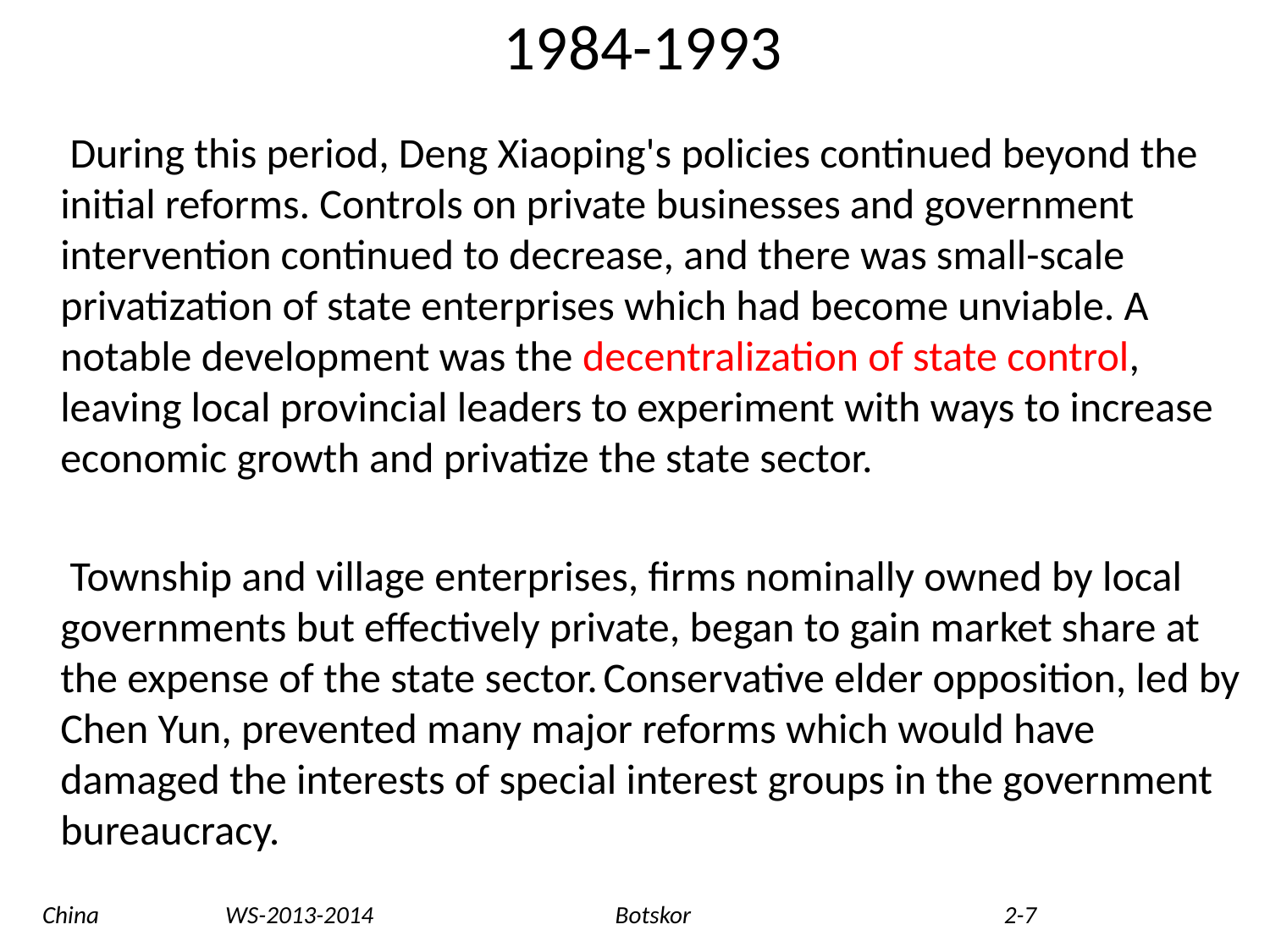

# 1984-1993
      During this period, Deng Xiaoping's policies continued beyond the initial reforms. Controls on private businesses and government intervention continued to decrease, and there was small-scale privatization of state enterprises which had become unviable. A notable development was the decentralization of state control, leaving local provincial leaders to experiment with ways to increase economic growth and privatize the state sector.

      Township and village enterprises, firms nominally owned by local governments but effectively private, began to gain market share at the expense of the state sector. Conservative elder opposition, led by Chen Yun, prevented many major reforms which would have damaged the interests of special interest groups in the government bureaucracy.
China                       WS-2013-2014                                            Botskor                                                         2-7